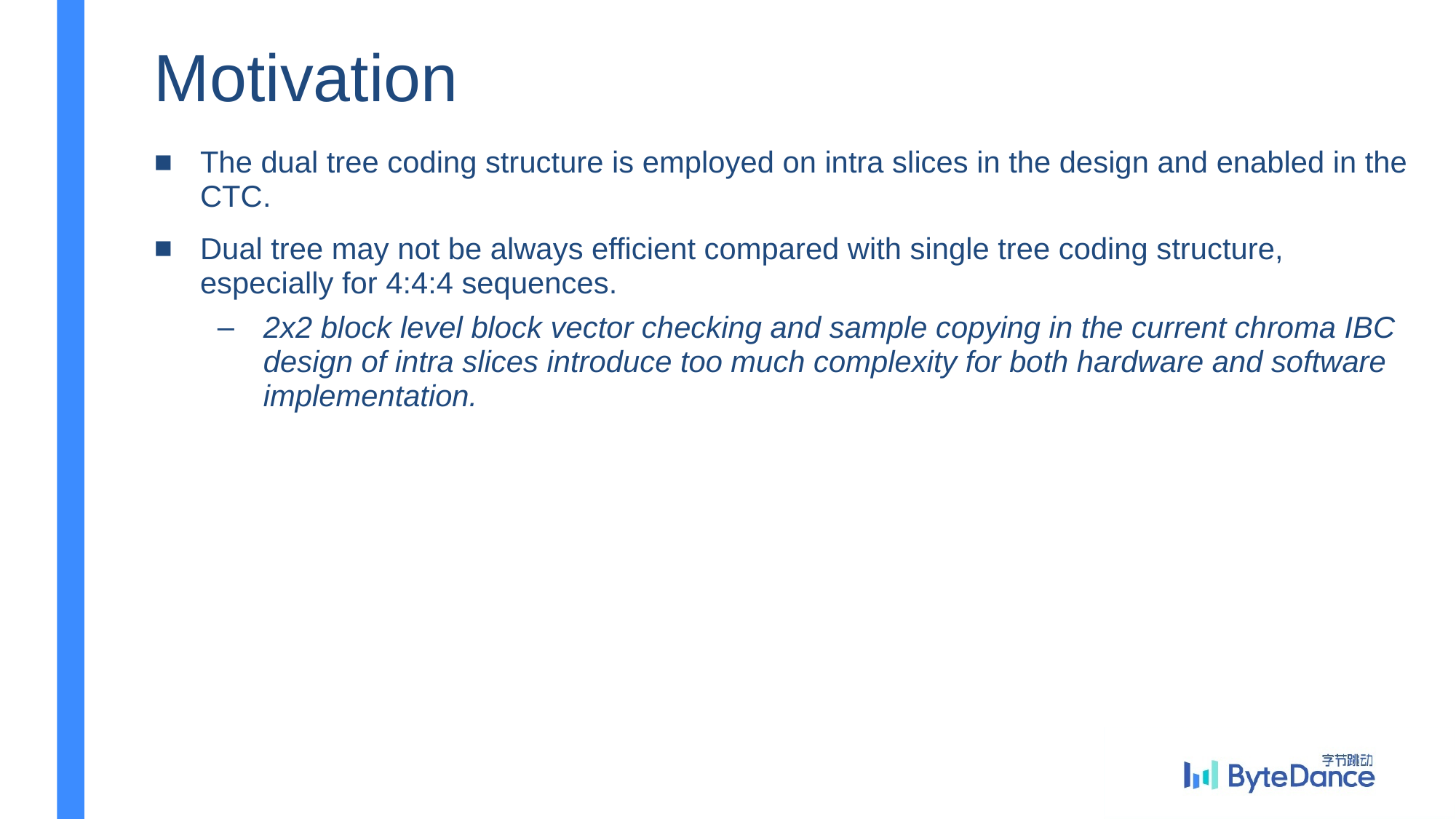

# Motivation
The dual tree coding structure is employed on intra slices in the design and enabled in the CTC.
Dual tree may not be always efficient compared with single tree coding structure, especially for 4:4:4 sequences.
2x2 block level block vector checking and sample copying in the current chroma IBC design of intra slices introduce too much complexity for both hardware and software implementation.